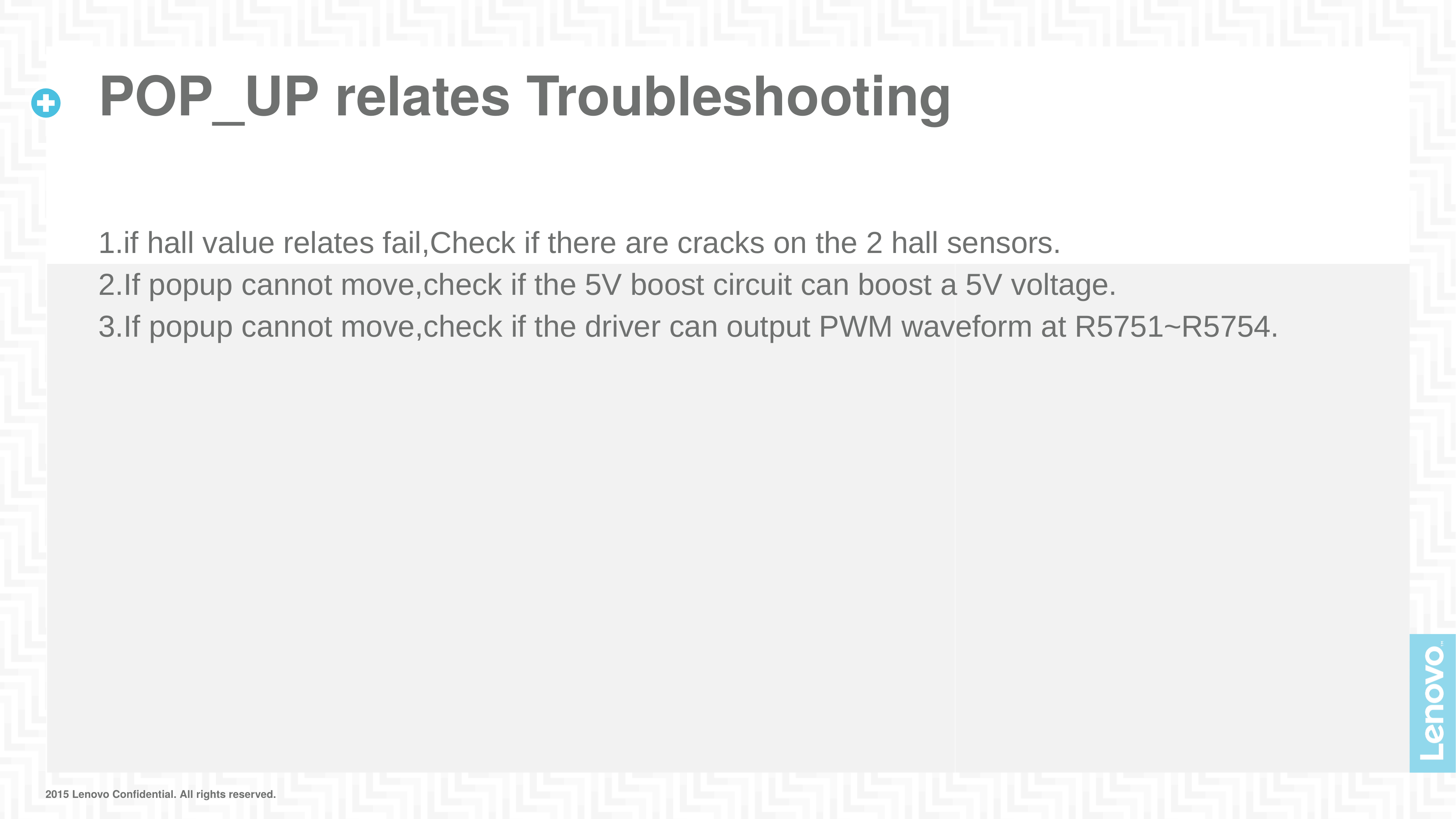

# POP_UP relates Troubleshooting

1.if hall value relates fail,Check if there are cracks on the 2 hall sensors.
2.If popup cannot move,check if the 5V boost circuit can boost a 5V voltage.
3.If popup cannot move,check if the driver can output PWM waveform at R5751~R5754.